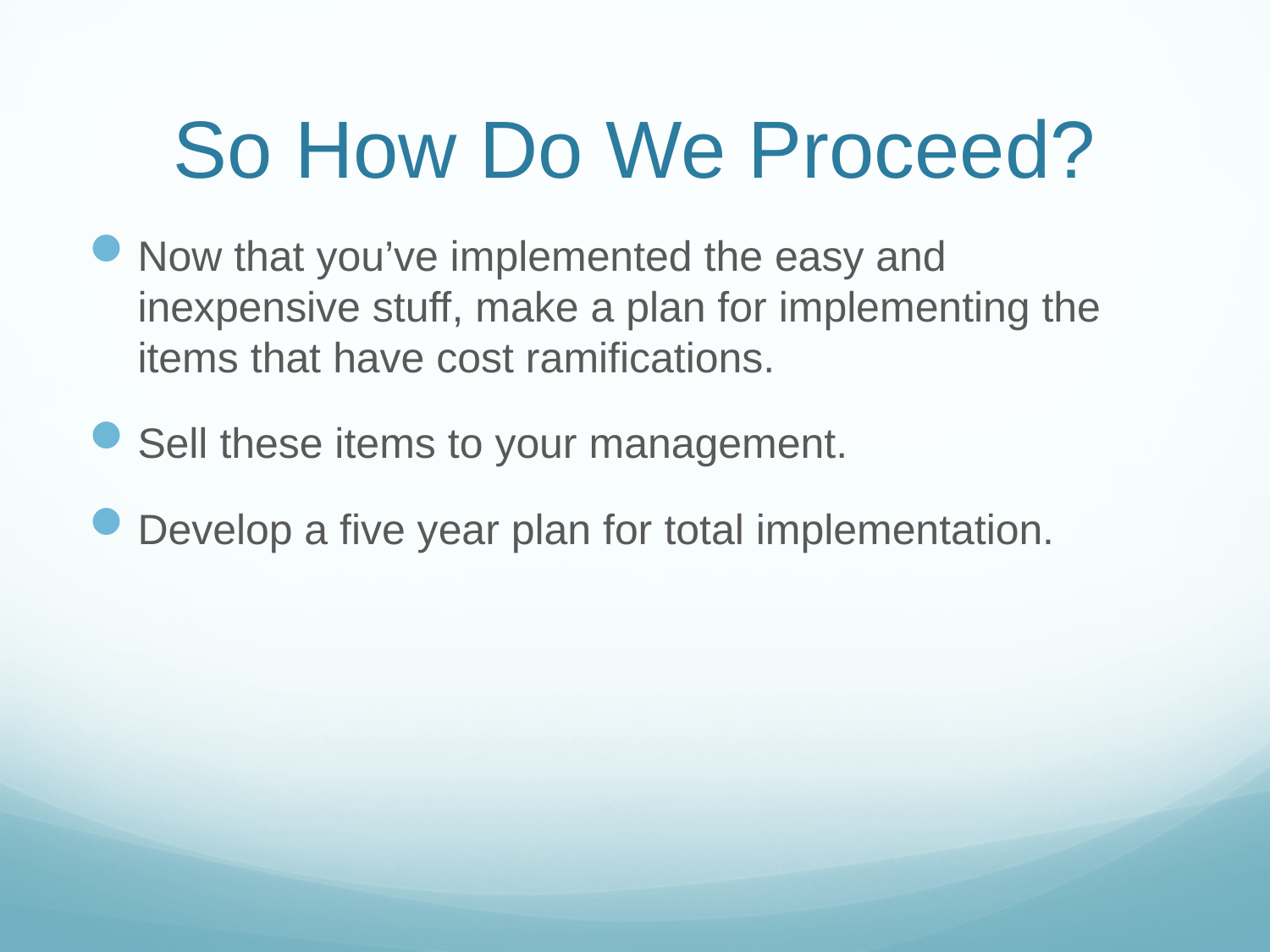

# So How Do We Proceed?
Now that you’ve implemented the easy and inexpensive stuff, make a plan for implementing the items that have cost ramifications.
Sell these items to your management.
Develop a five year plan for total implementation.